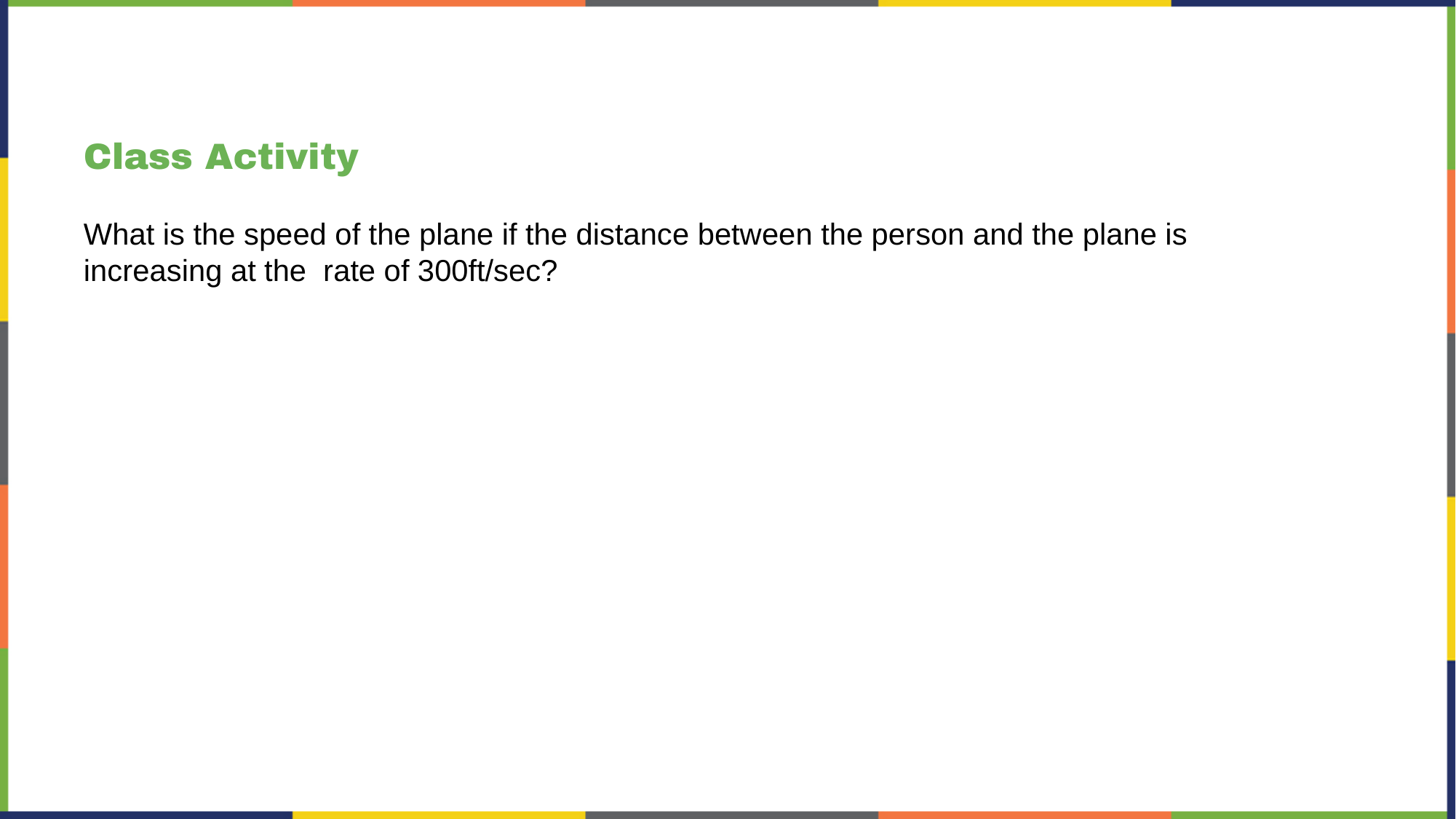

# Class Activity
What is the speed of the plane if the distance between the person and the plane is increasing at the  rate of 300ft/sec?